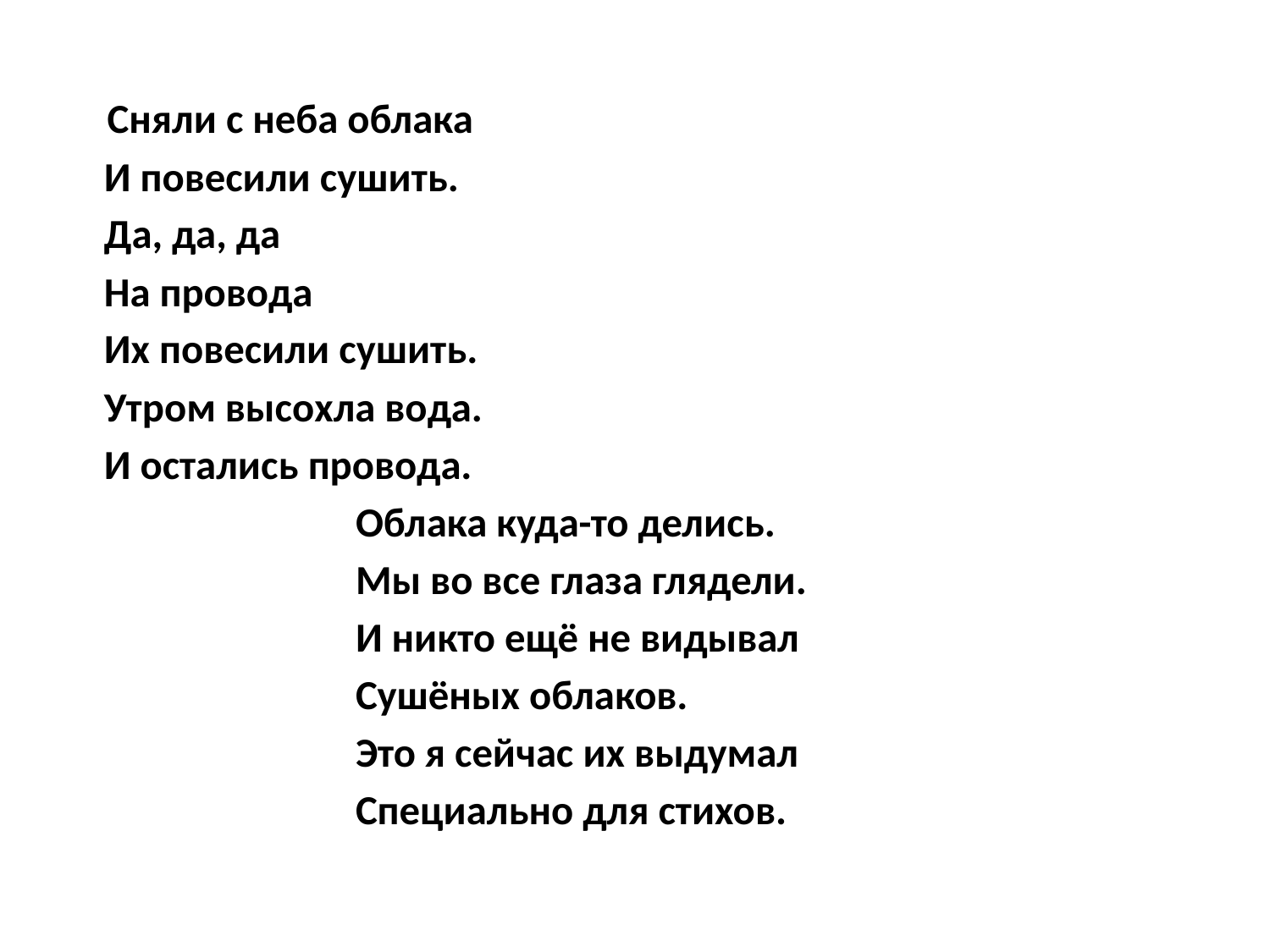

#
   Сняли с неба облака
   И повесили сушить.
   Да, да, да
   На провода
   Их повесили сушить.
   Утром высохла вода.
   И остались провода.
                              Облака куда-то делись.
                              Мы во все глаза глядели.
                              И никто ещё не видывал
                              Сушёных облаков.
                              Это я сейчас их выдумал
                              Специально для стихов.